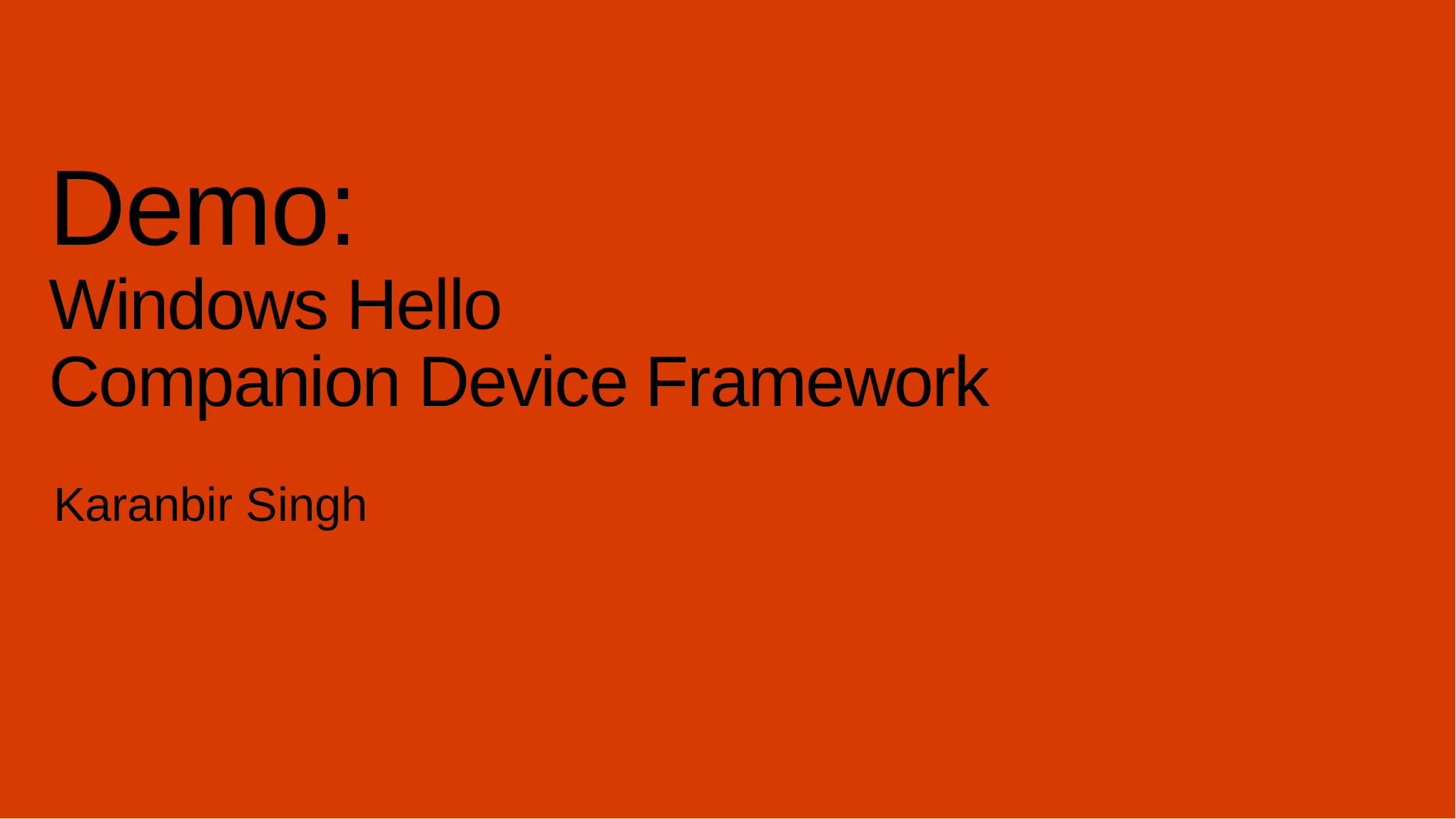

# Demo: Windows Hello Companion Device Framework
Karanbir Singh